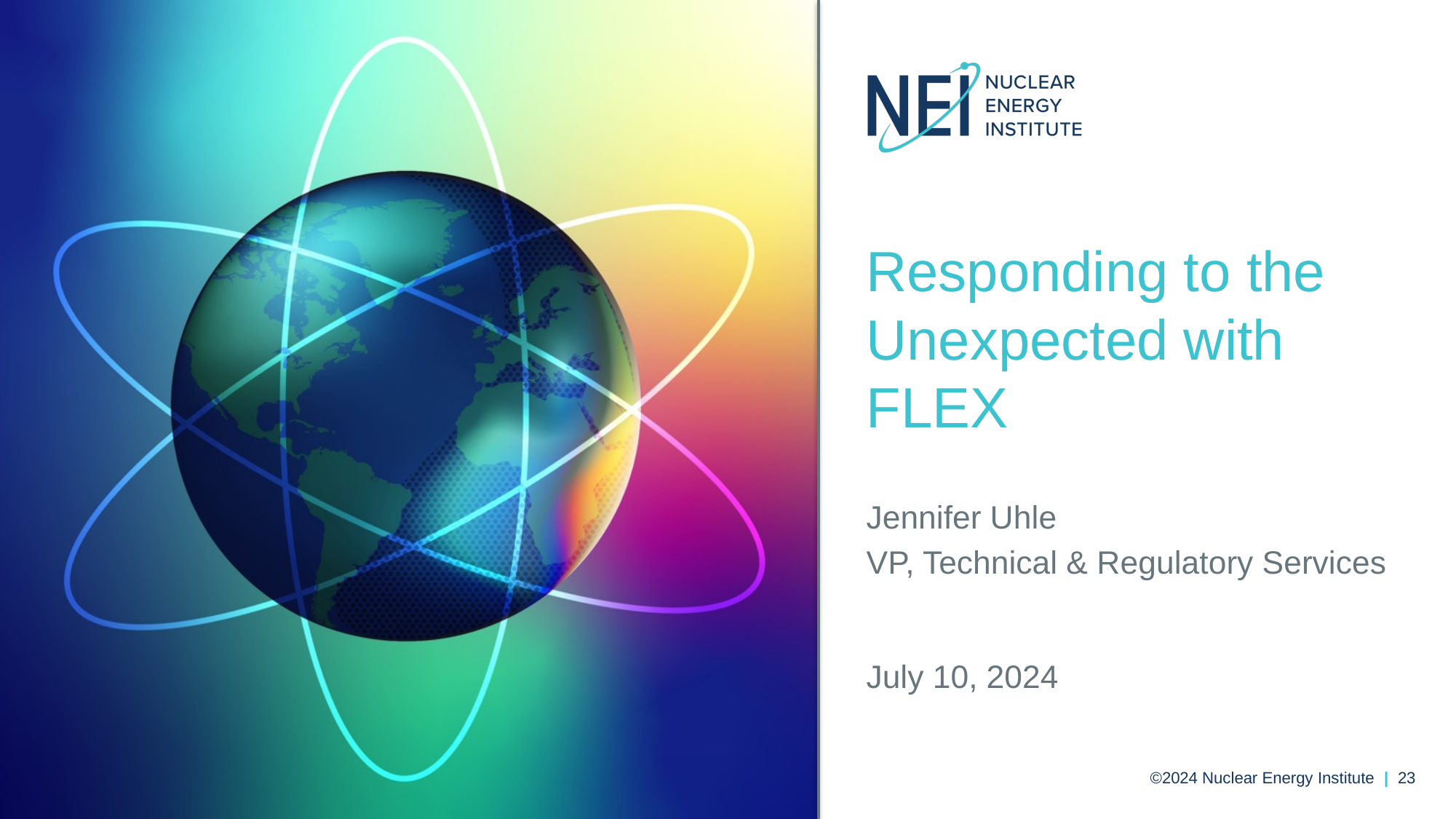

# Responding to the Unexpected with FLEX
Jennifer Uhle
VP, Technical & Regulatory Services

July 10, 2024